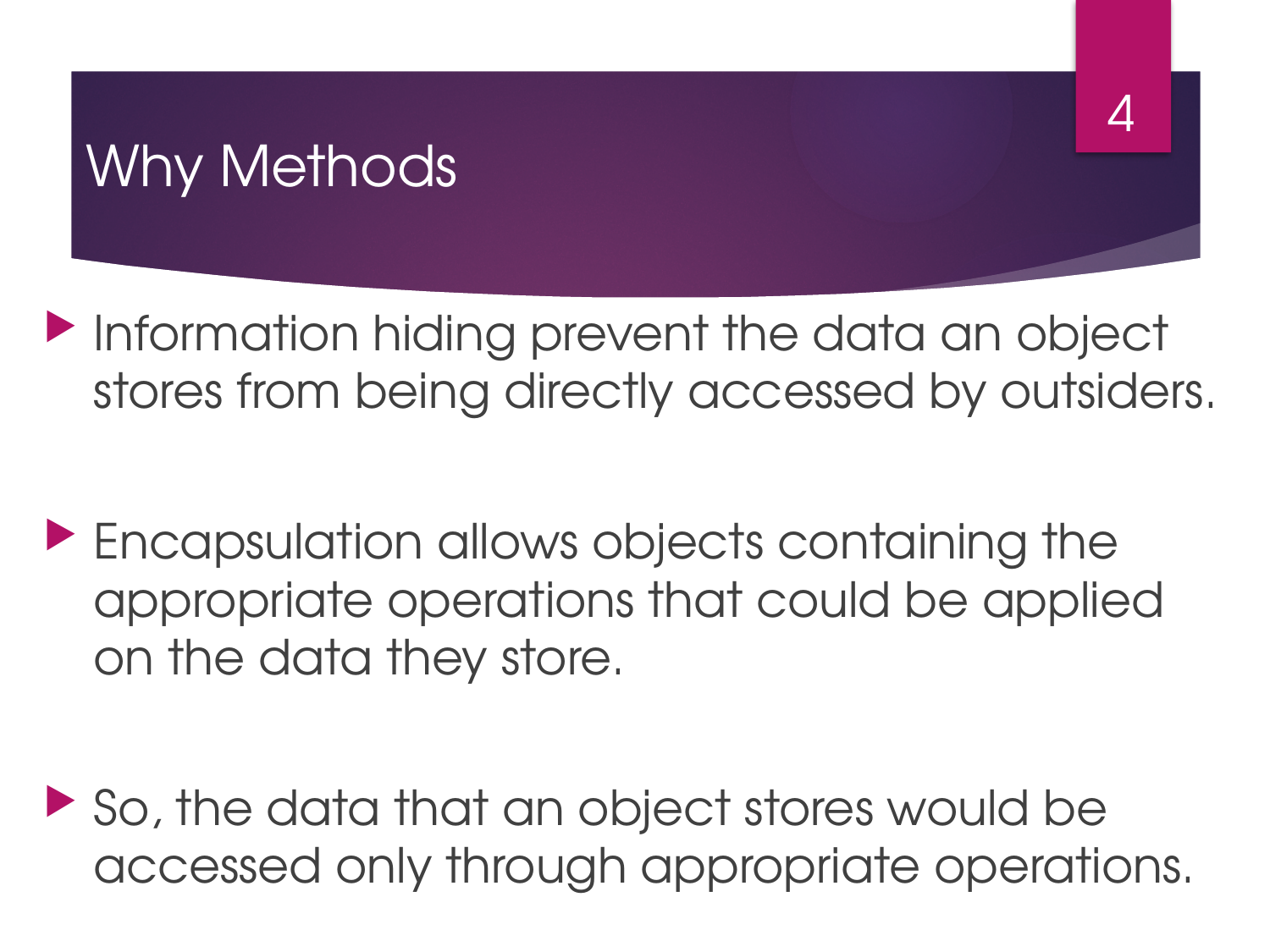

4
# Why Methods
Information hiding prevent the data an object stores from being directly accessed by outsiders.

Encapsulation allows objects containing the appropriate operations that could be applied on the data they store.

So, the data that an object stores would be accessed only through appropriate operations.